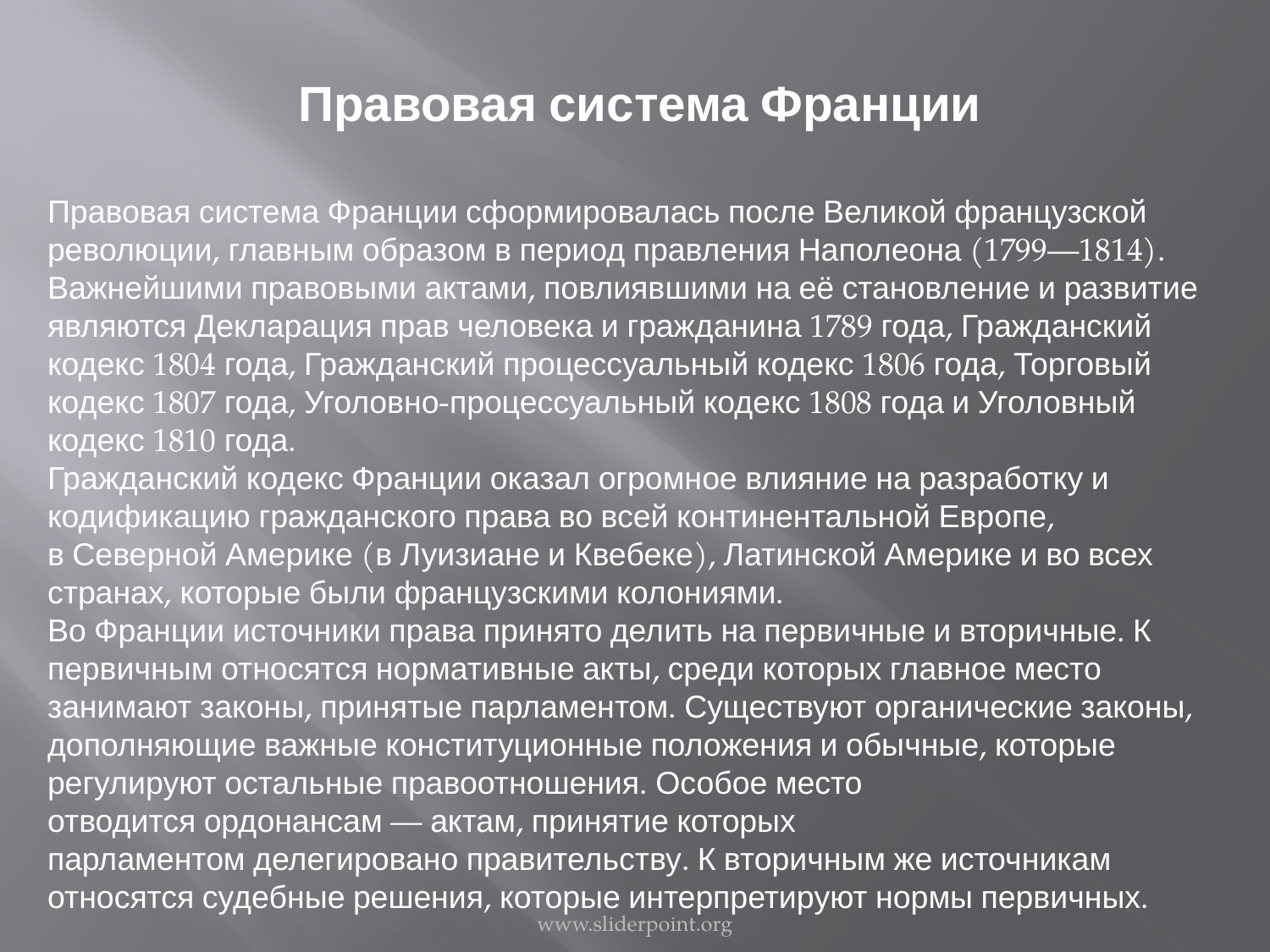

Правовая система Франции

Правовая система Франции сформировалась после Великой французской революции, главным образом в период правления Наполеона (1799—1814). Важнейшими правовыми актами, повлиявшими на её становление и развитие являются Декларация прав человека и гражданина 1789 года, Гражданский кодекс 1804 года, Гражданский процессуальный кодекс 1806 года, Торговый кодекс 1807 года, Уголовно-процессуальный кодекс 1808 года и Уголовный кодекс 1810 года.
Гражданский кодекс Франции оказал огромное влияние на разработку и кодификацию гражданского права во всей континентальной Европе, в Северной Америке (в Луизиане и Квебеке), Латинской Америке и во всех странах, которые были французскими колониями.
Во Франции источники права принято делить на первичные и вторичные. К первичным относятся нормативные акты, среди которых главное место занимают законы, принятые парламентом. Существуют органические законы, дополняющие важные конституционные положения и обычные, которые регулируют остальные правоотношения. Особое место отводится ордонансам — актам, принятие которых парламентом делегировано правительству. К вторичным же источникам относятся судебные решения, которые интерпретируют нормы первичных.

www.sliderpoint.org